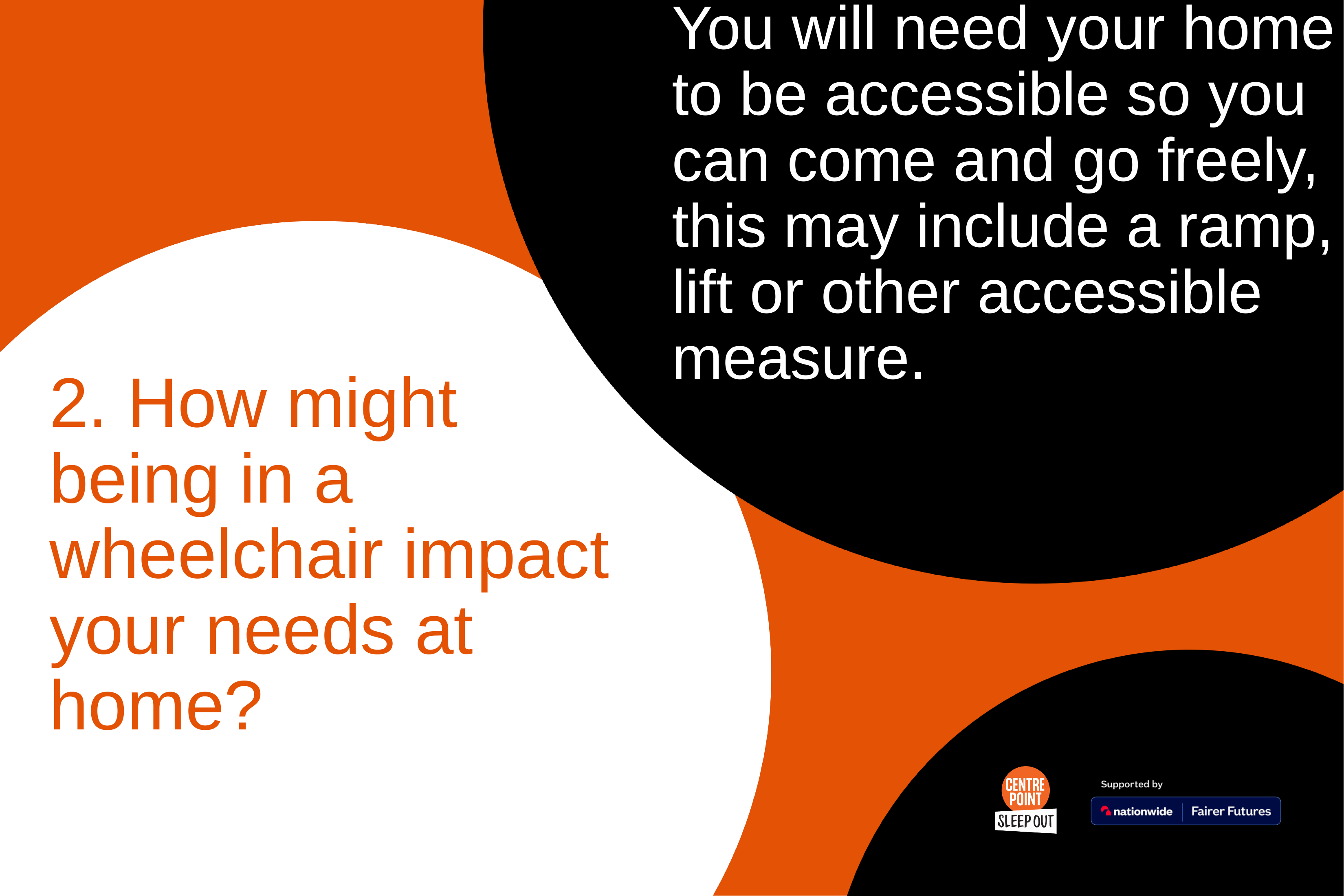

You will need your home to be accessible so you can come and go freely, this may include a ramp, lift or other accessible measure.
# 2. How might being in a wheelchair impact your needs at home?